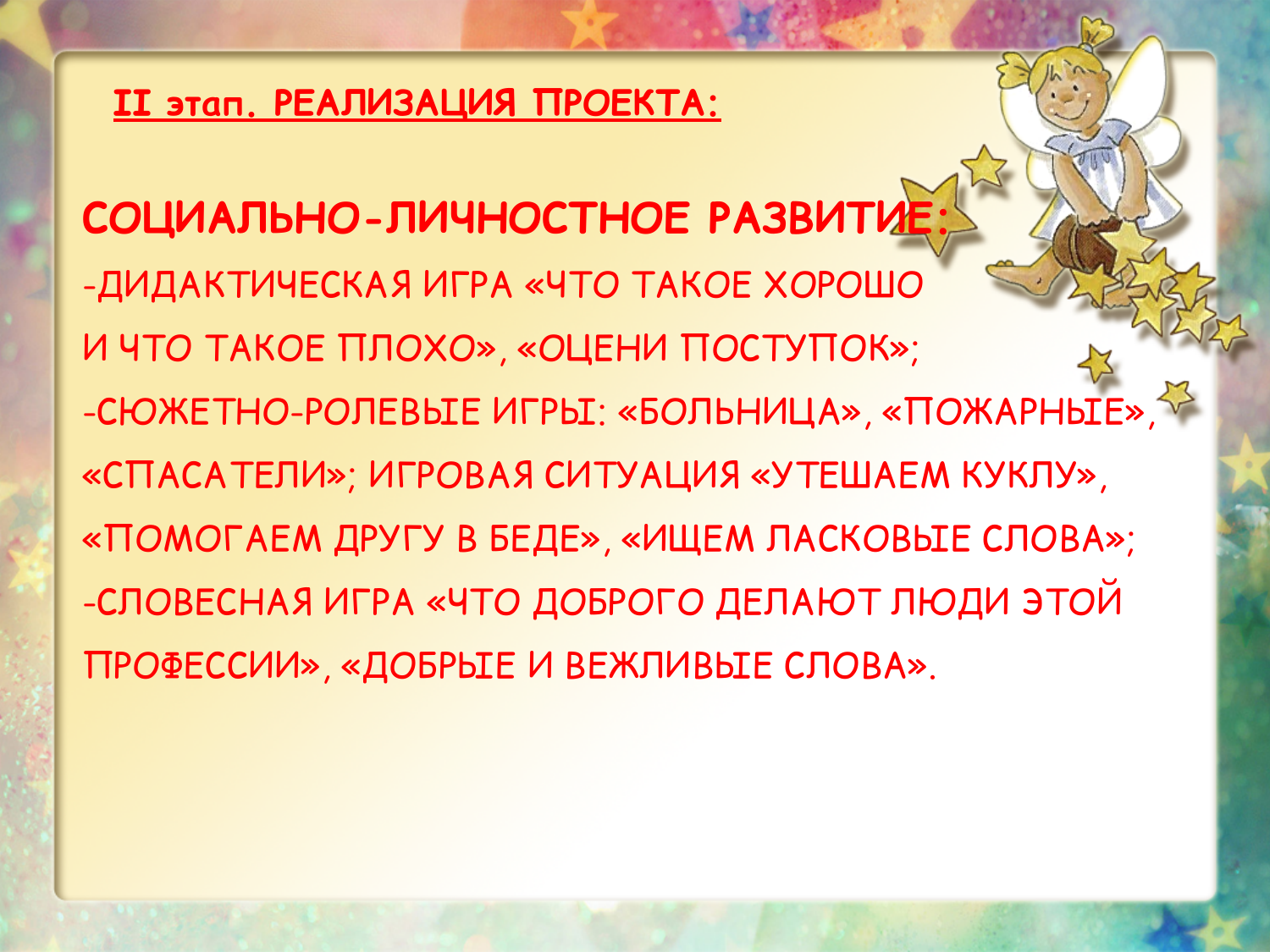

II этап. РЕАЛИЗАЦИЯ ПРОЕКТА:

# Социально-личностное развитие: -дидактическая игра «Что такое хорошо и что такое плохо», «Оцени поступок»; -сюжетно-ролевые игры: «Больница», «Пожарные», «Спасатели»; игровая ситуация «Утешаем куклу», «Помогаем другу в беде», «Ищем ласковые слова»; -словесная игра «Что доброго делают люди этой профессии», «Добрые и вежливые слова».